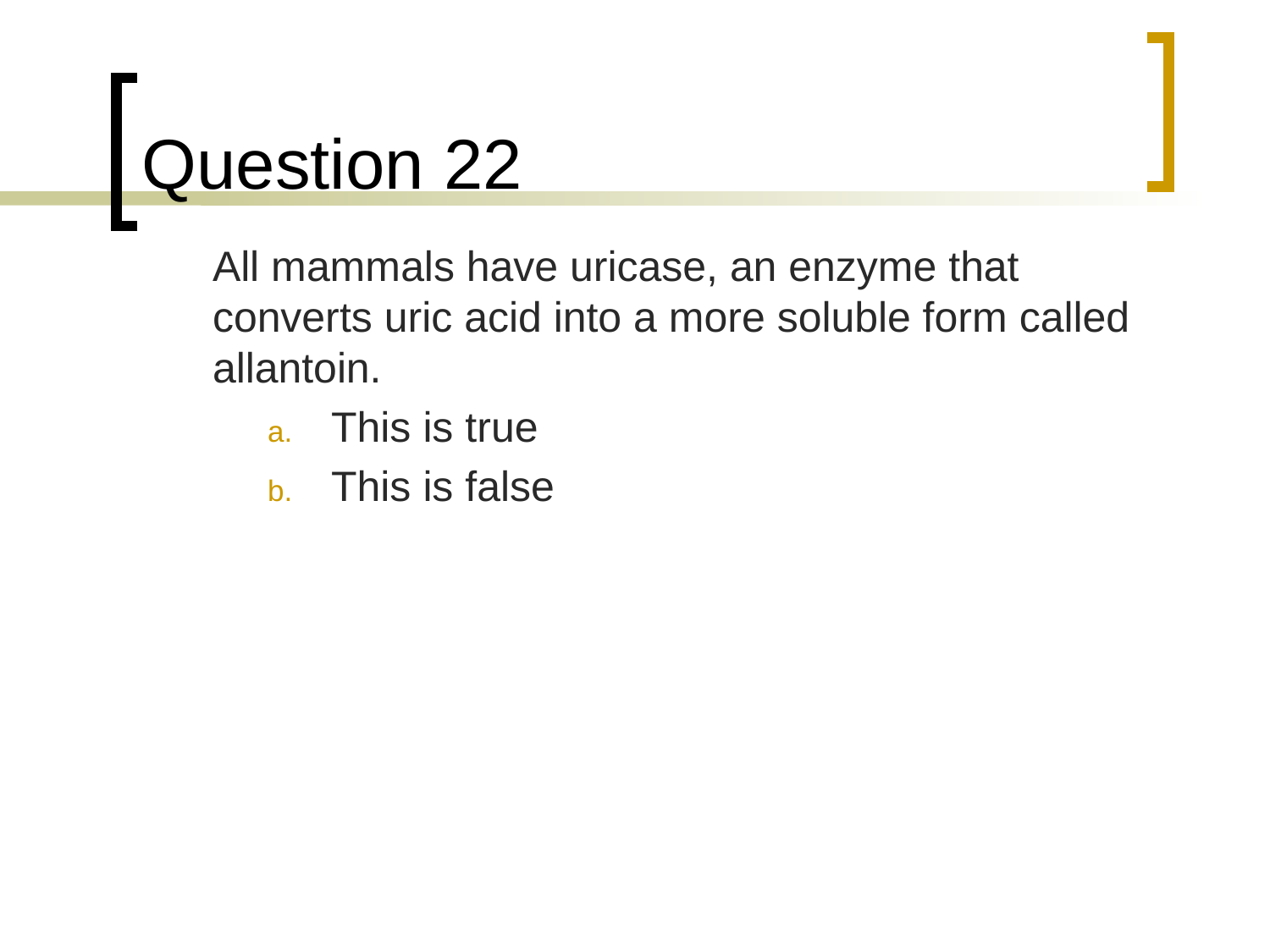

# Question 22
	All mammals have uricase, an enzyme that converts uric acid into a more soluble form called allantoin.
This is true
This is false